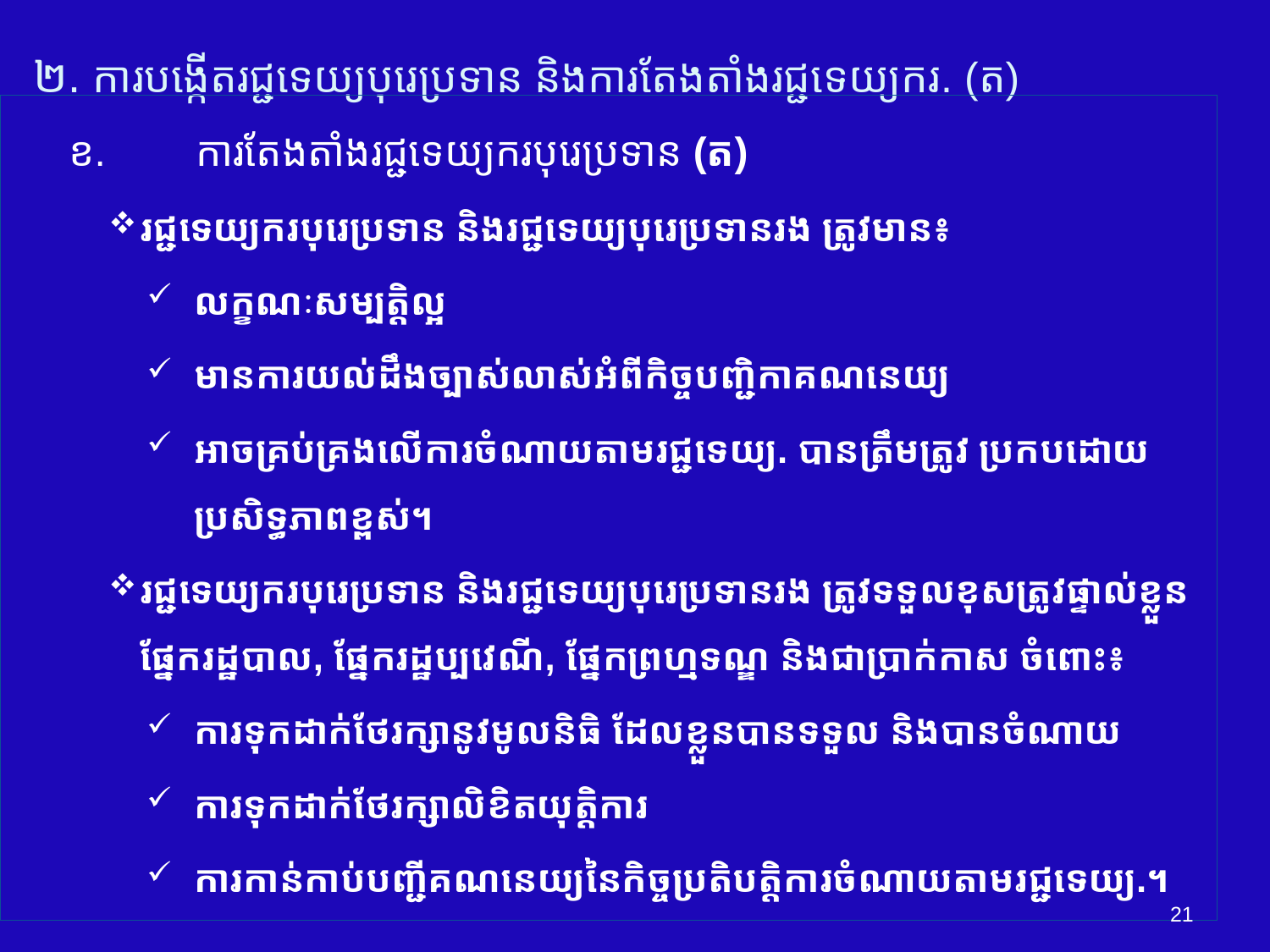

# ២. ការបង្កើត​រជ្ជទេយ្យ​បុរេប្រទាន​ និង​ការ​តែងតាំងរជ្ជទេយ្យករ. (ត)
ខ. 	ការតែងតាំង​​រជ្ជទេយ្យករបុរេប្រទាន​​ (ត)
រជ្ជទេយ្យករបុរេប្រទាន​ និង​រជ្ជទេយ្យបុរេប្រទាន​រង ត្រូវ​មាន៖
លក្ខណៈសម្បត្តិល្អ​
មានការយល់ដឹងច្បាស់លាស់អំពីកិច្ចបញ្ជិកាគណនេយ្យ​
អាចគ្រប់គ្រងលើការចំណាយតាមរជ្ជទេយ្យ. បានត្រឹមត្រូវ​ ប្រកបដោយ​ប្រសិទ្ធភាពខ្ពស់​។
រជ្ជទេយ្យករបុរេប្រទាន​ និង​រជ្ជទេយ្យបុរេប្រទាន​រង ត្រូវ​ទទួលខុសត្រូវ​ផ្ទាល់​ខ្លួន​ ផ្នែករដ្ឋបាល​, ផ្នែករដ្ឋប្បវេណី, ផ្នែកព្រហ្មទណ្ឌ និង​ជាប្រាក់កាស ចំពោះ៖
ការទុកដាក់ថែរក្សា​នូវមូលនិធិ ដែលខ្លួនបានទទួល និង​បានចំណាយ
​ការទុកដាក់​ថែរក្សា​លិខិតយុត្តិការ​
ការកាន់កាប់បញ្ជីគណនេយ្យនៃកិច្ចប្រតិបត្តិការចំណាយតាមរជ្ជទេយ្យ.​។

21